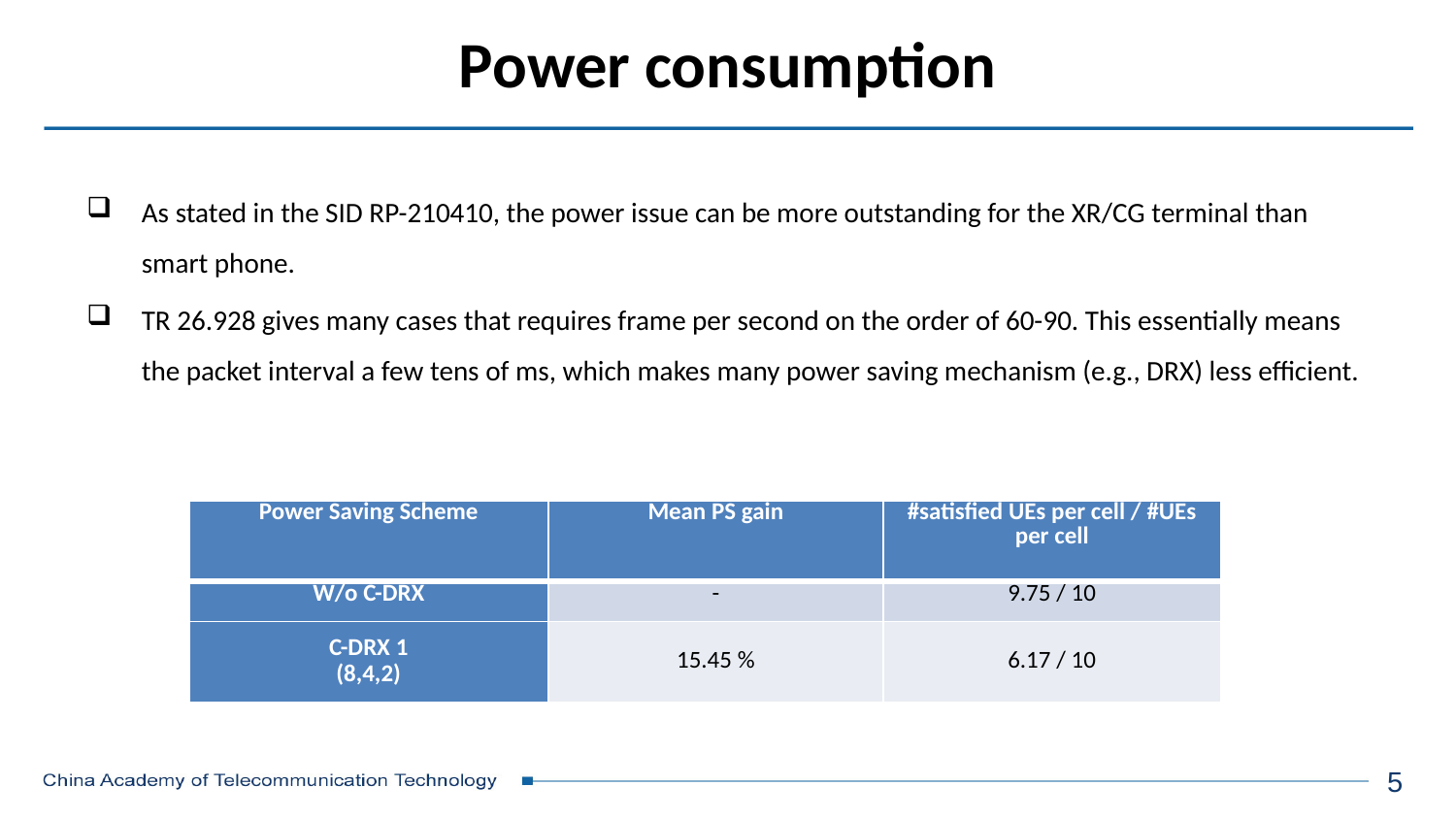

Power consumption
As stated in the SID RP-210410, the power issue can be more outstanding for the XR/CG terminal than smart phone.
TR 26.928 gives many cases that requires frame per second on the order of 60-90. This essentially means the packet interval a few tens of ms, which makes many power saving mechanism (e.g., DRX) less efficient.

| Power Saving Scheme | Mean PS gain | #satisfied UEs per cell / #UEs per cell |
| --- | --- | --- |
| W/o C-DRX | - | 9.75 / 10 |
| C-DRX 1 (8,4,2) | 15.45 % | 6.17 / 10 |
5